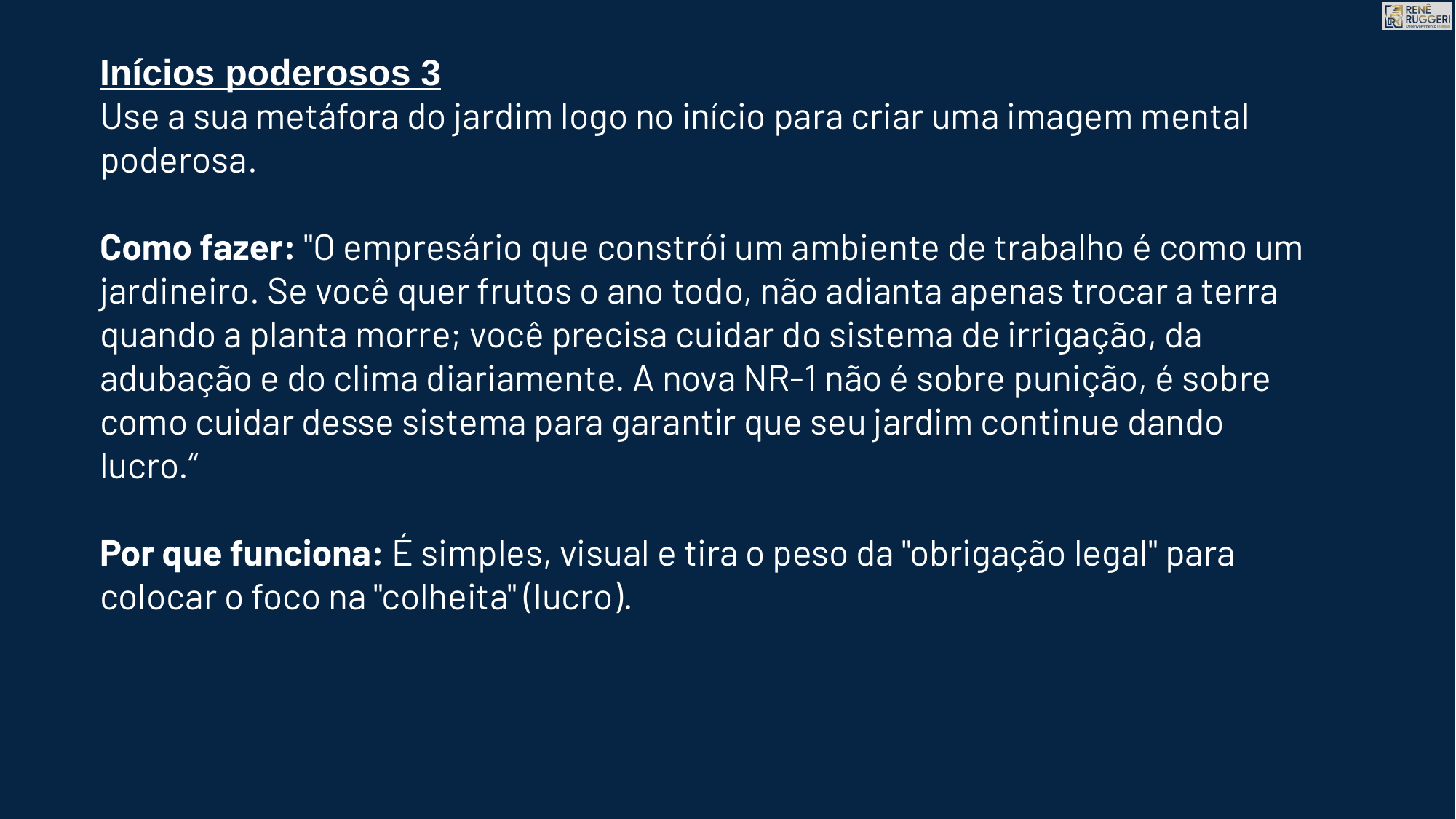

Inícios poderosos 3
Use a sua metáfora do jardim logo no início para criar uma imagem mental poderosa.

Como fazer: "O empresário que constrói um ambiente de trabalho é como um jardineiro. Se você quer frutos o ano todo, não adianta apenas trocar a terra quando a planta morre; você precisa cuidar do sistema de irrigação, da adubação e do clima diariamente. A nova NR-1 não é sobre punição, é sobre como cuidar desse sistema para garantir que seu jardim continue dando lucro.“

Por que funciona: É simples, visual e tira o peso da "obrigação legal" para colocar o foco na "colheita" (lucro).